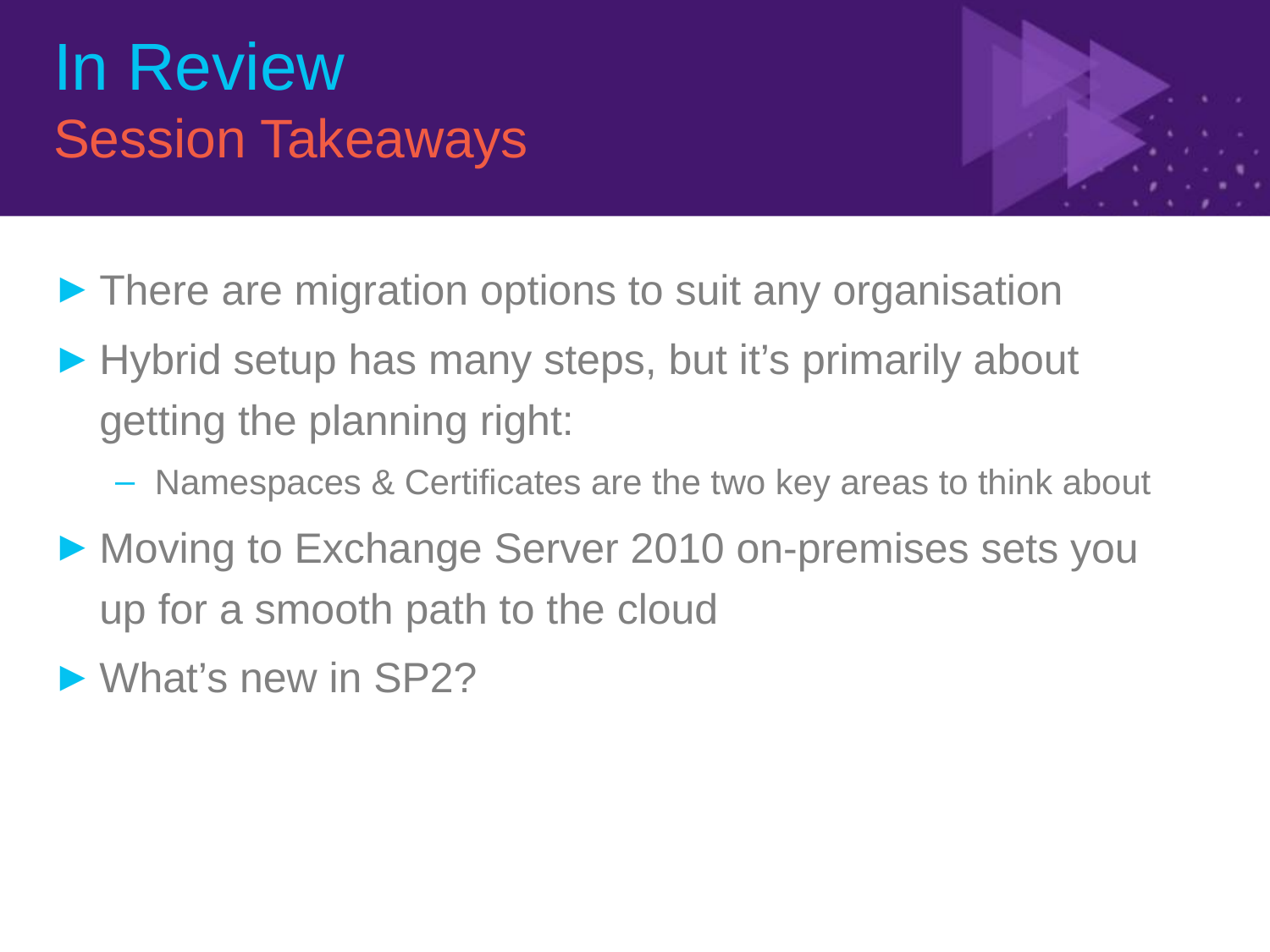

# In Review Session Takeaways
There are migration options to suit any organisation
Hybrid setup has many steps, but it’s primarily about getting the planning right:
Namespaces & Certificates are the two key areas to think about
Moving to Exchange Server 2010 on-premises sets you up for a smooth path to the cloud
What’s new in SP2?